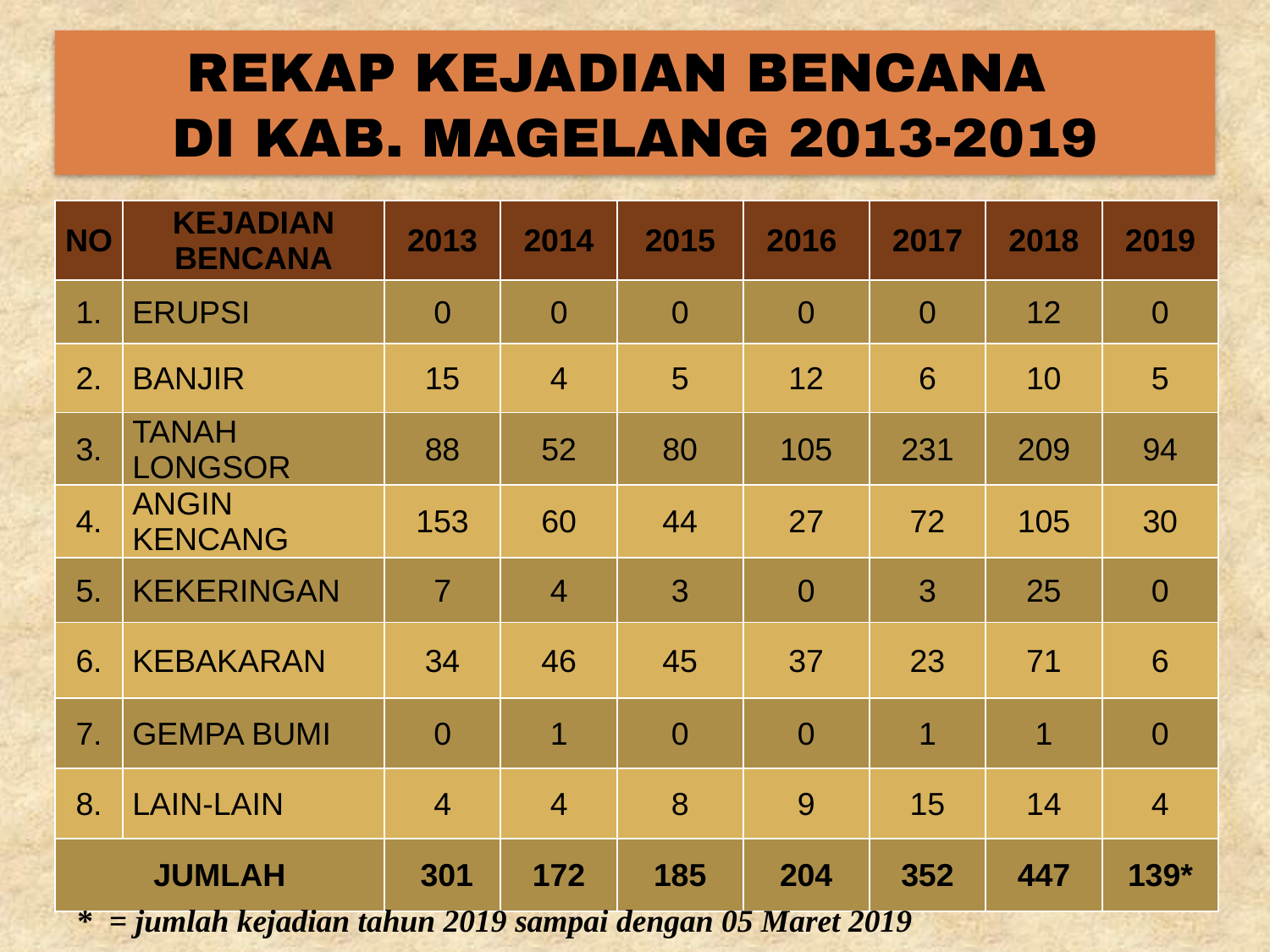

# REKAP KEJADIAN BENCANA DI KAB. MAGELANG 2013-2019
| NO | KEJADIAN BENCANA | 2013 | 2014 | 2015 | 2016 | 2017 | 2018 | 2019 |
| --- | --- | --- | --- | --- | --- | --- | --- | --- |
| 1. | ERUPSI | 0 | 0 | 0 | 0 | 0 | 12 | 0 |
| 2. | BANJIR | 15 | 4 | 5 | 12 | 6 | 10 | 5 |
| 3. | TANAH LONGSOR | 88 | 52 | 80 | 105 | 231 | 209 | 94 |
| 4. | ANGIN KENCANG | 153 | 60 | 44 | 27 | 72 | 105 | 30 |
| 5. | KEKERINGAN | 7 | 4 | 3 | 0 | 3 | 25 | 0 |
| 6. | KEBAKARAN | 34 | 46 | 45 | 37 | 23 | 71 | 6 |
| 7. | GEMPA BUMI | 0 | 1 | 0 | 0 | 1 | 1 | 0 |
| 8. | LAIN-LAIN | 4 | 4 | 8 | 9 | 15 | 14 | 4 |
| JUMLAH |  | 301 | 172 | 185 | 204 | 352 | 447 | 139\* |
*  = jumlah kejadian tahun 2019 sampai dengan 05 Maret 2019